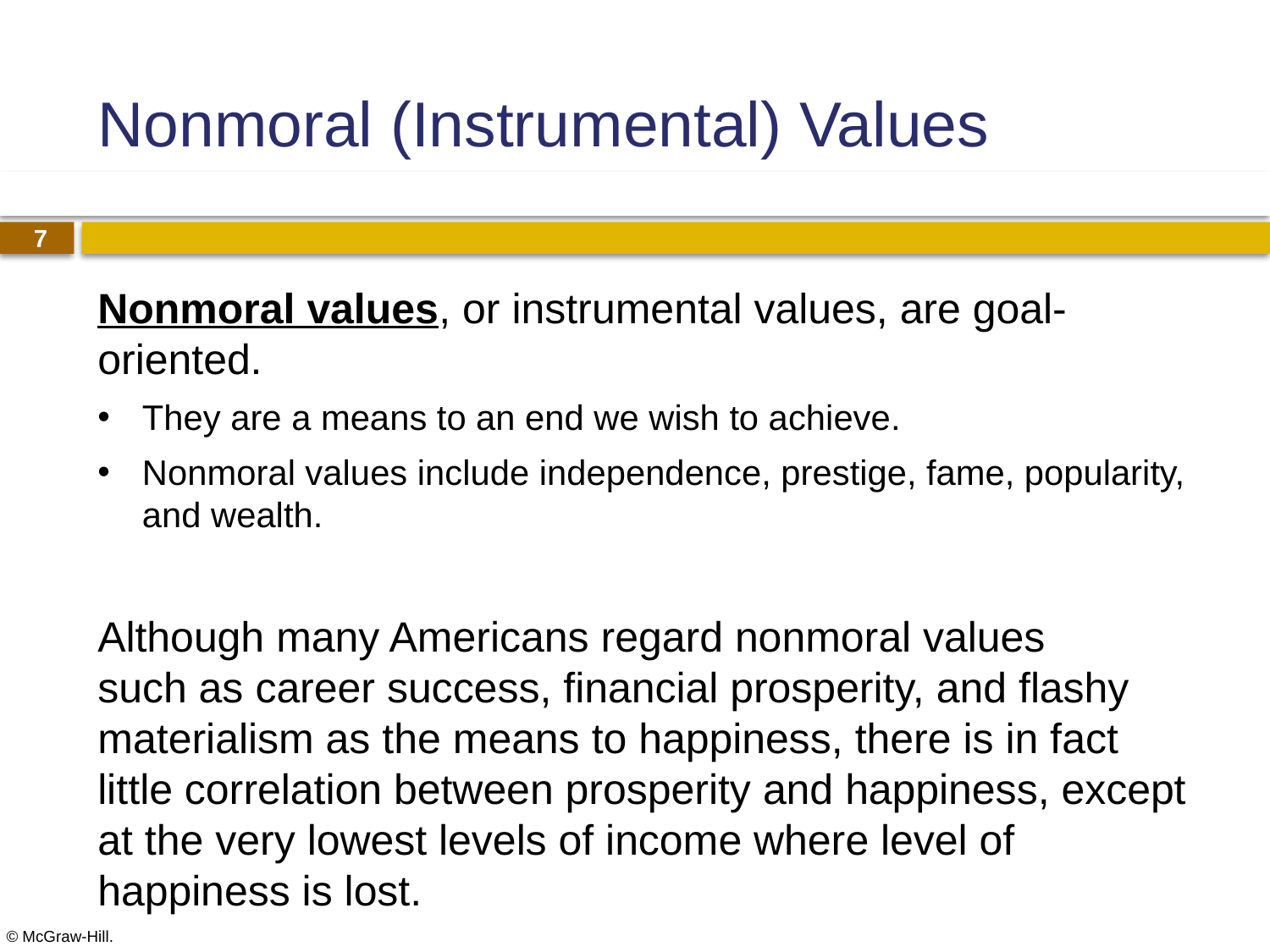

# Nonmoral (Instrumental) Values
Nonmoral values, or instrumental values, are goal-oriented.
They are a means to an end we wish to achieve.
Nonmoral values include independence, prestige, fame, popularity, and wealth.

Although many Americans regard nonmoral values
such as career success, financial prosperity, and flashy materialism as the means to happiness, there is in fact little correlation between prosperity and happiness, except at the very lowest levels of income where level of happiness is lost.